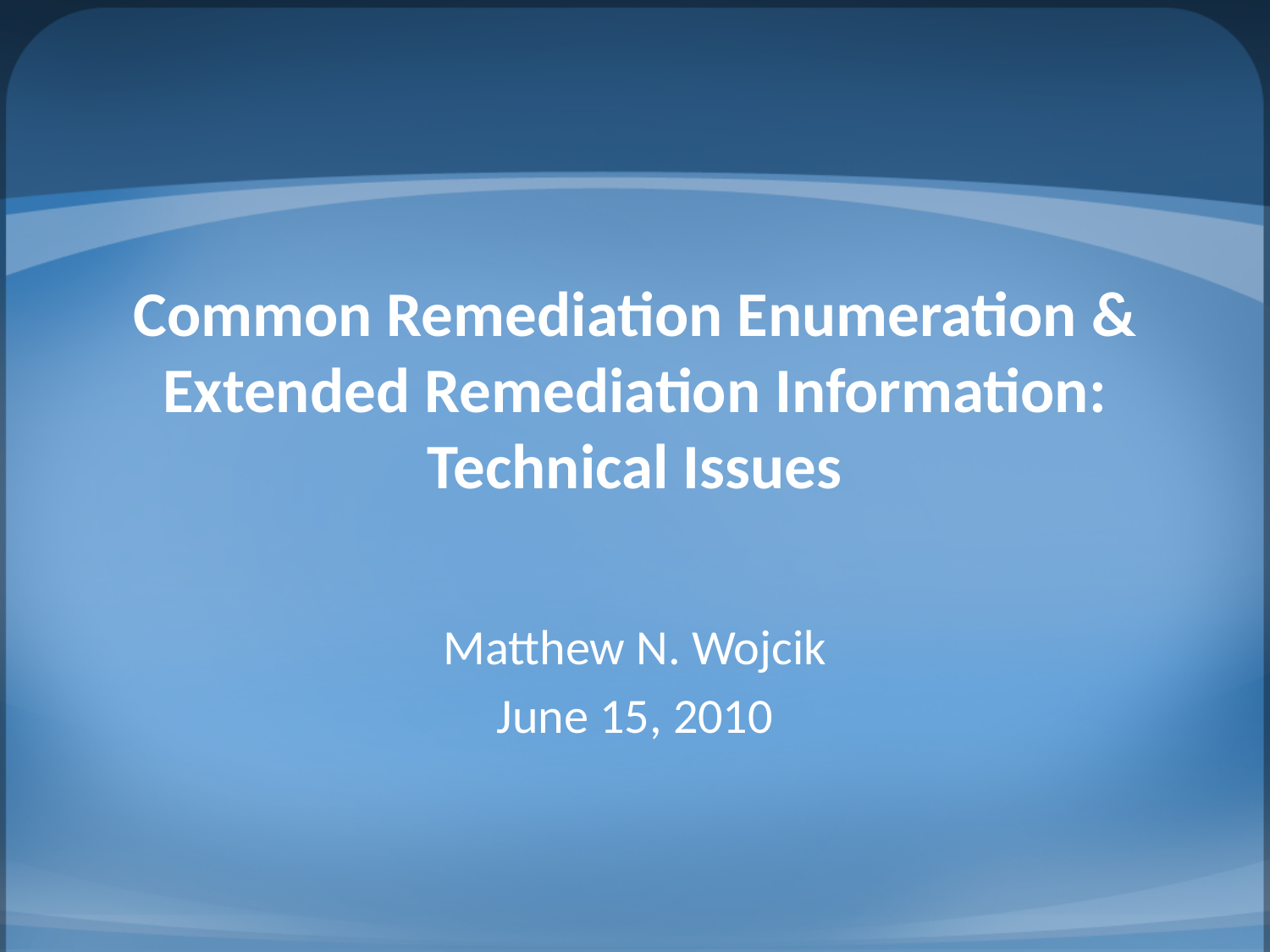

# Common Remediation Enumeration & Extended Remediation Information: Technical Issues

Matthew N. Wojcik
June 15, 2010